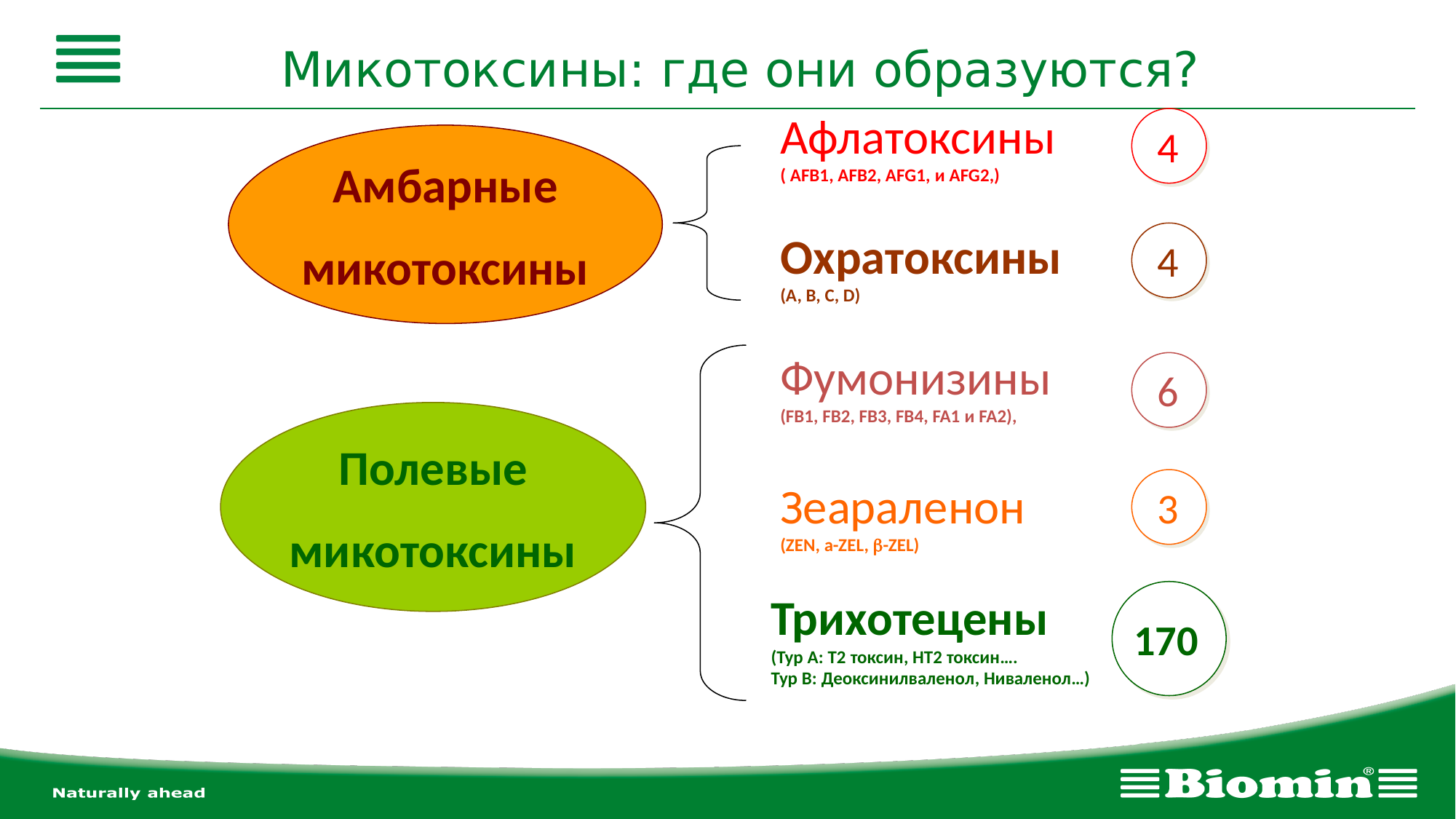

Микотоксины: где они образуются?
Афлатоксины
( AFB1, AFB2, AFG1, и AFG2,)

4
Амбарные
микотоксины

Охратоксины
(A, B, C, D)

4
Фумонизины
(FB1, FB2, FB3, FB4, FA1 и FA2),

6
Полевые
микотоксины
Зеараленон
(ZЕN, a-ZЕL, β-ZЕL)

3
Трихотецены
(Typ A: T2 токсин, HT2 токсин….
Typ B: Деоксинилваленол, Ниваленол…)

170